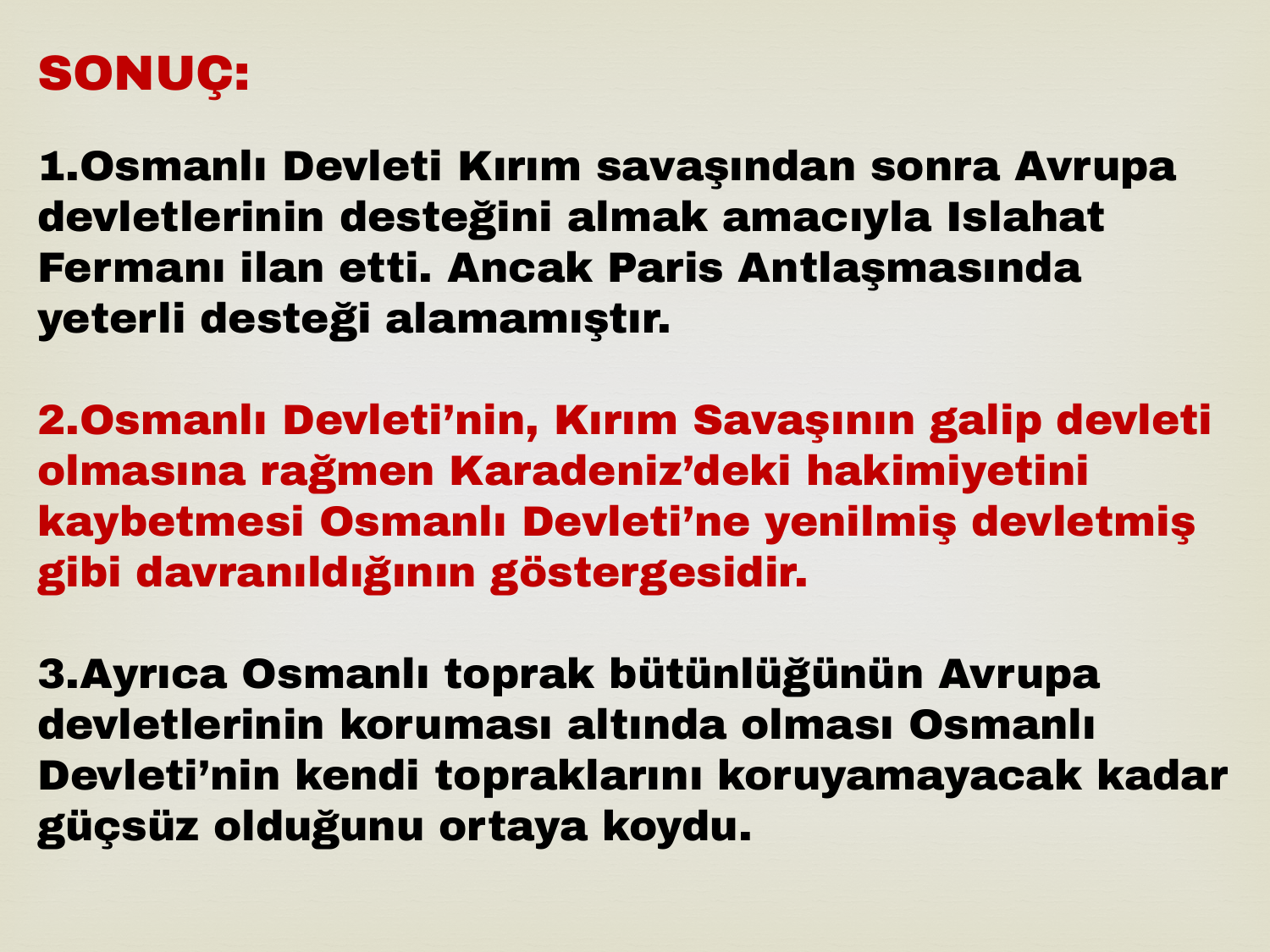

SONUÇ:

1.Osmanlı Devleti Kırım savaşından sonra Avrupa devletlerinin desteğini almak amacıyla Islahat Fermanı ilan etti. Ancak Paris Antlaşmasında yeterli desteği alamamıştır.

2.Osmanlı Devleti’nin, Kırım Savaşının galip devleti olmasına rağmen Karadeniz’deki hakimiyetini kaybetmesi Osmanlı Devleti’ne yenilmiş devletmiş gibi davranıldığının göstergesidir.

3.Ayrıca Osmanlı toprak bütünlüğünün Avrupa devletlerinin koruması altında olması Osmanlı Devleti’nin kendi topraklarını koruyamayacak kadar güçsüz olduğunu ortaya koydu.